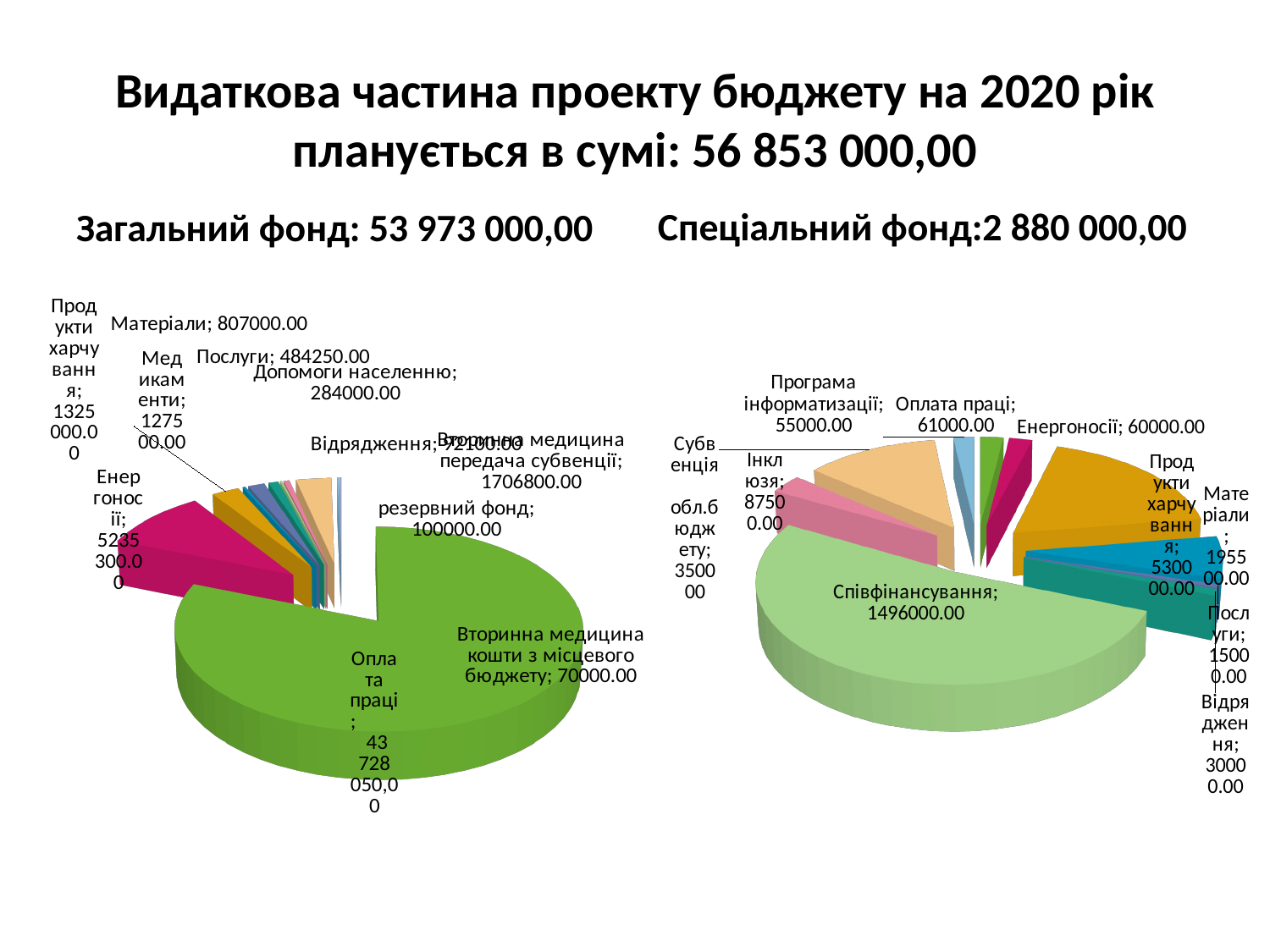

# Видаткова частина проекту бюджету на 2020 рік планується в сумі: 56 853 000,00
Спеціальний фонд:2 880 000,00
Загальний фонд: 53 973 000,00

[unsupported chart]

[unsupported chart]